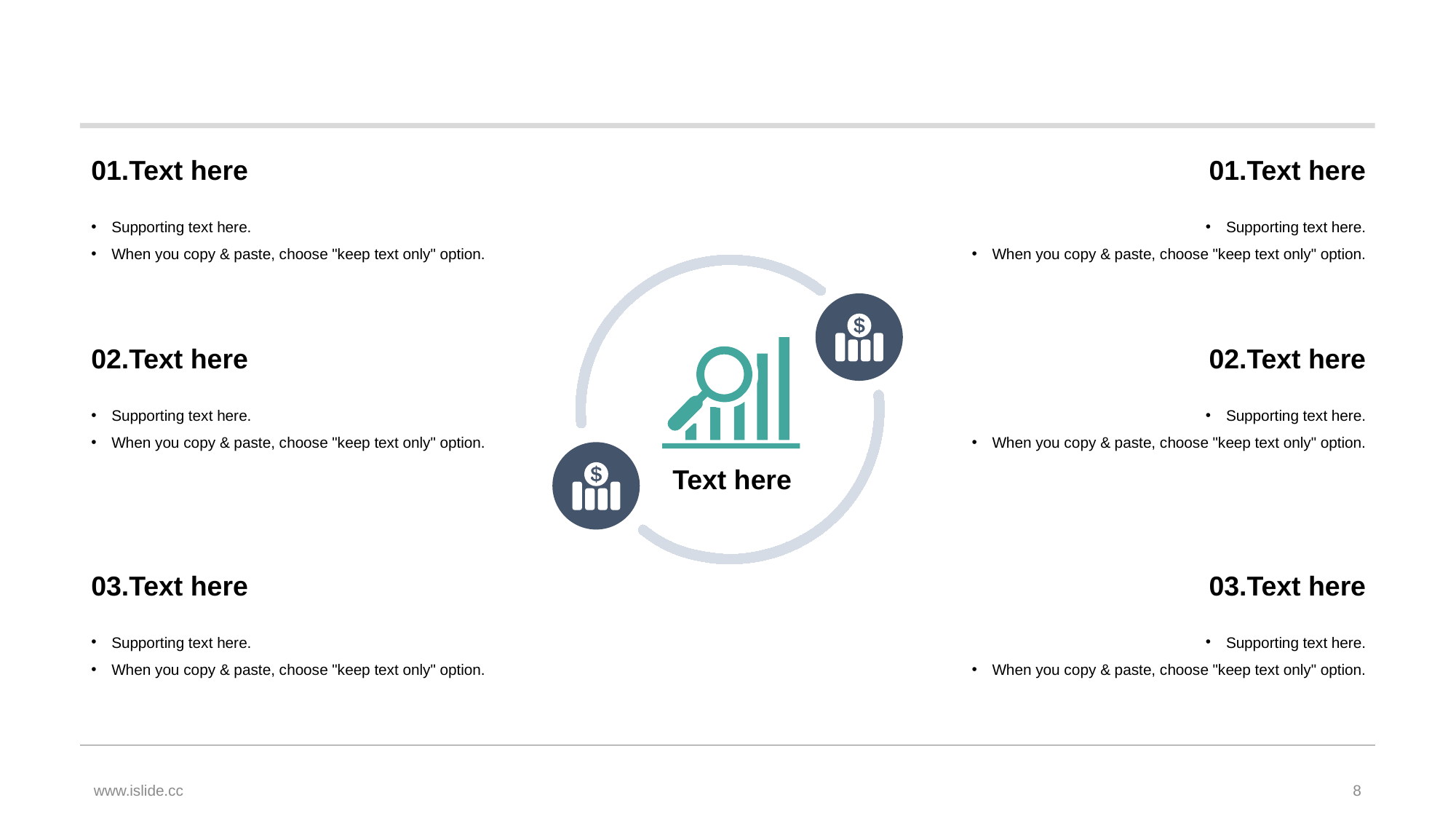

#
01.Text here
01.Text here
Supporting text here.
When you copy & paste, choose "keep text only" option.
Supporting text here.
When you copy & paste, choose "keep text only" option.

02.Text here
02.Text here

Supporting text here.
When you copy & paste, choose "keep text only" option.
Supporting text here.
When you copy & paste, choose "keep text only" option.

Text here

03.Text here
03.Text here
Supporting text here.
When you copy & paste, choose "keep text only" option.
Supporting text here.
When you copy & paste, choose "keep text only" option.
www.islide.cc
8